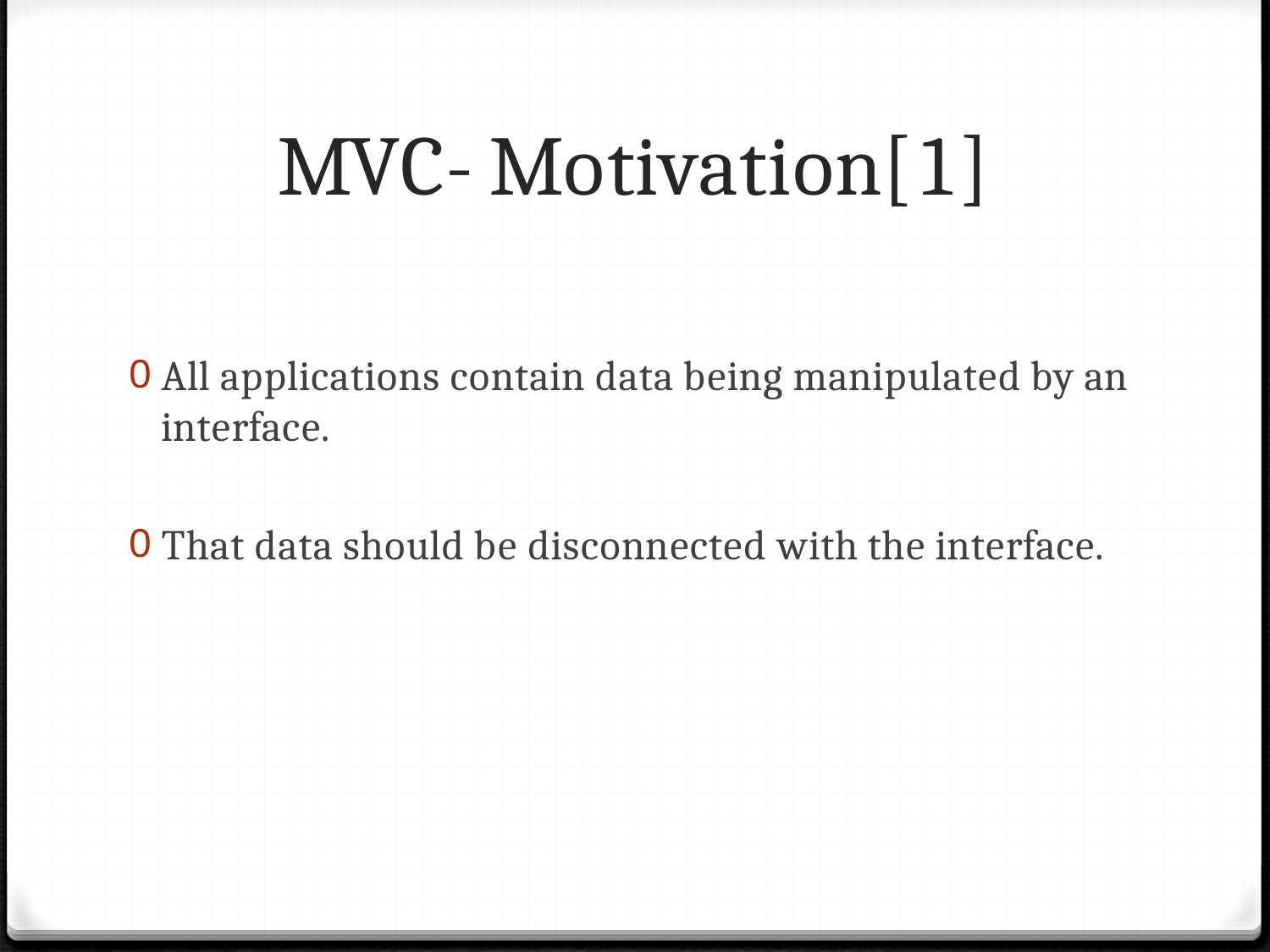

# MVC- Motivation[1]

All applications contain data being manipulated by an interface.

That data should be disconnected with the interface.